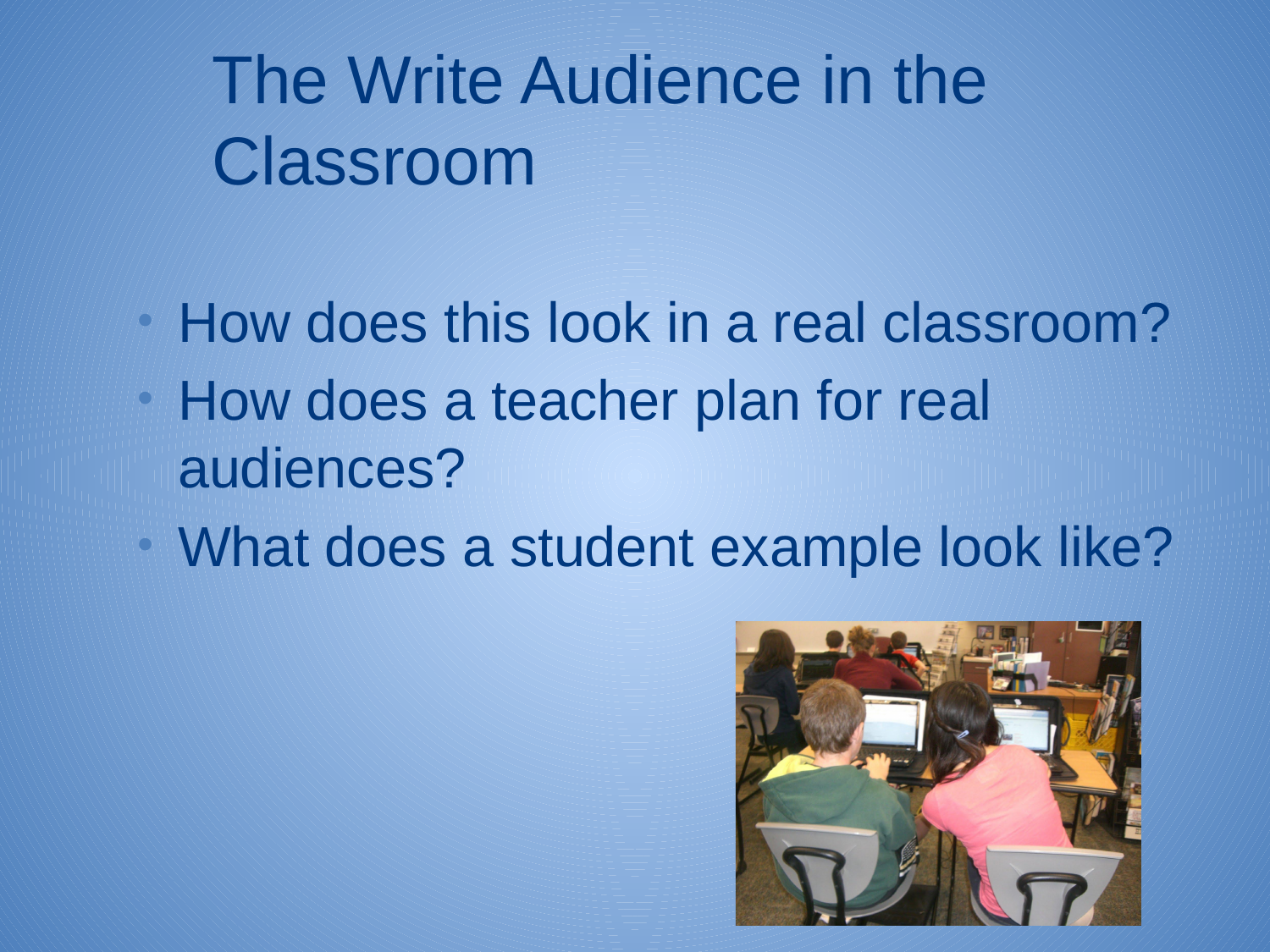

# The Write Audience in the Classroom

How does this look in a real classroom?
How does a teacher plan for real audiences?
What does a student example look like?